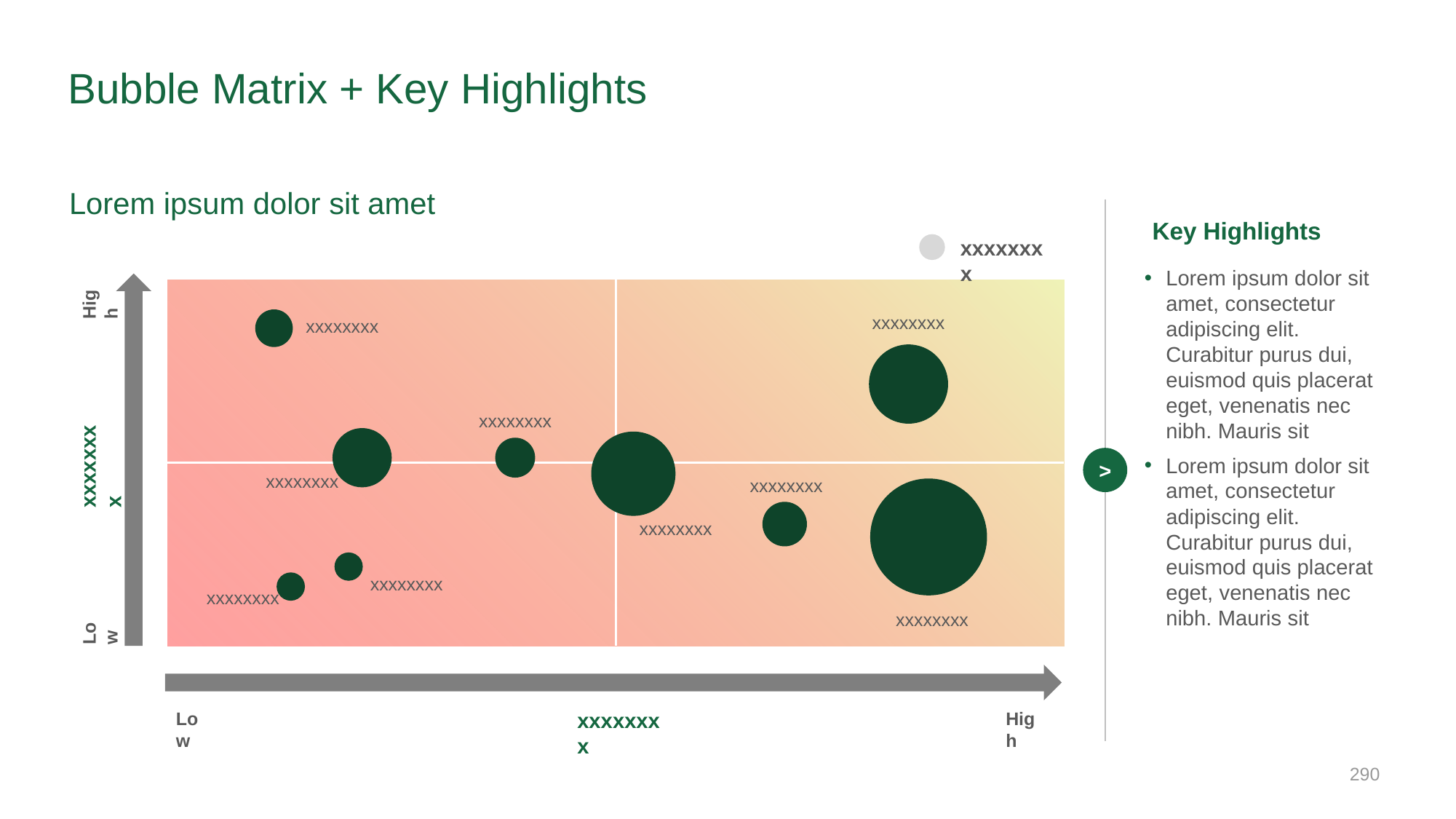

# Bubble Matrix + Key Highlights
Lorem ipsum dolor sit amet
Key Highlights
xxxxxxxx

Lorem ipsum dolor sit amet, consectetur adipiscing elit. Curabitur purus dui, euismod quis placerat eget, venenatis nec nibh. Mauris sit
Lorem ipsum dolor sit amet, consectetur adipiscing elit. Curabitur purus dui, euismod quis placerat eget, venenatis nec nibh. Mauris sit

High
xxxxxxxx

xxxxxxxx

xxxxxxxx

xxxxxxxx
>
xxxxxxxx
xxxxxxxx

xxxxxxxx

xxxxxxxx

xxxxxxxx
xxxxxxxx
Low

Low
xxxxxxxx
High
290